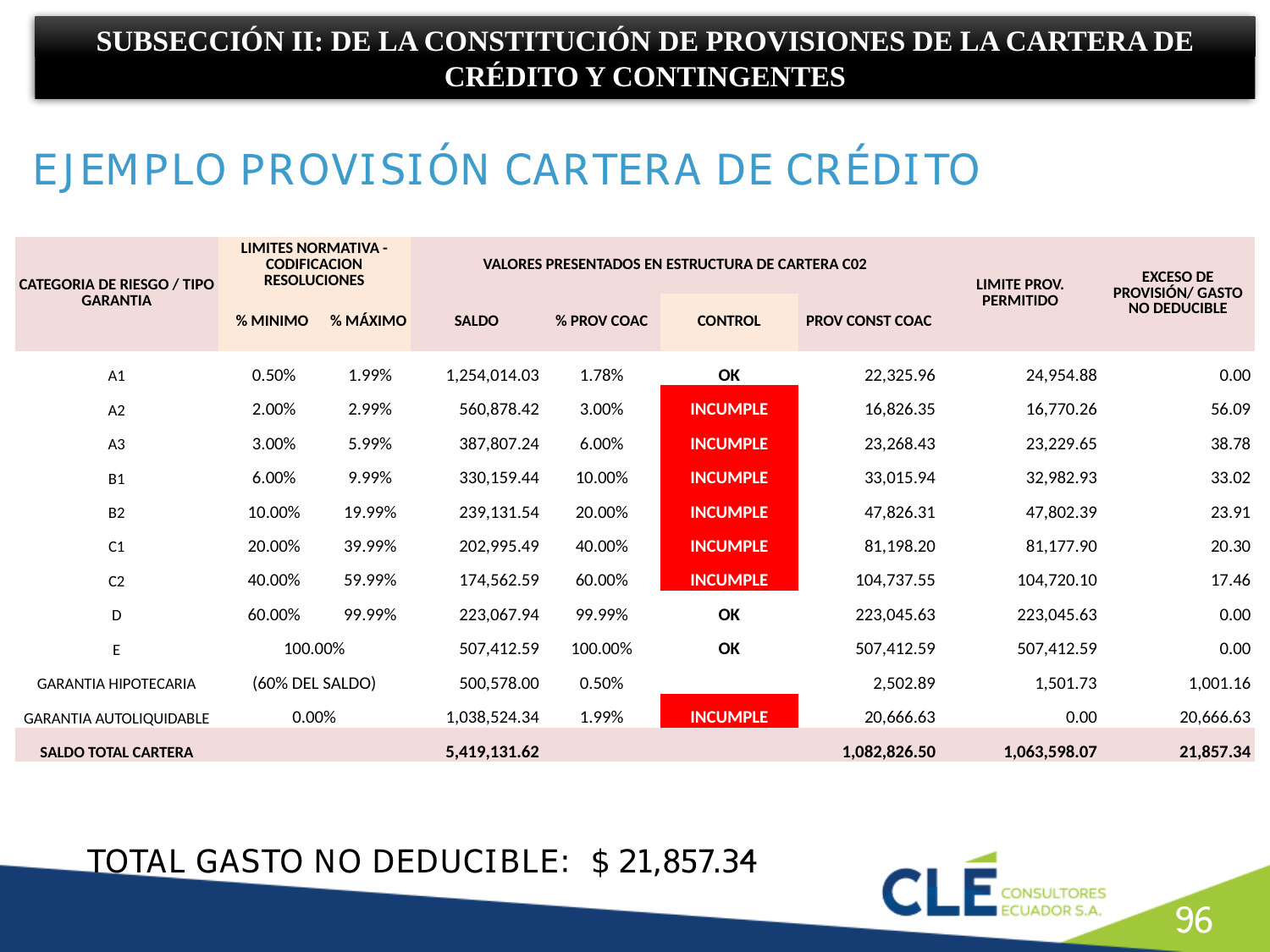

SUBSECCIÓN II: DE LA CONSTITUCIÓN DE PROVISIONES DE LA CARTERA DE CRÉDITO Y CONTINGENTES
EJEMPLO PROVISIÓN CARTERA DE CRÉDITO
| CATEGORIA DE RIESGO / TIPO GARANTIA | LIMITES NORMATIVA - CODIFICACION RESOLUCIONES |  |  | VALORES PRESENTADOS EN ESTRUCTURA DE CARTERA C02 |  |  |  | LIMITE PROV. PERMITIDO | EXCESO DE PROVISIÓN/ GASTO NO DEDUCIBLE |
| --- | --- | --- | --- | --- | --- | --- | --- | --- | --- |
|  | % MINIMO | % MÁXIMO | % MÁXIMO | SALDO | % PROV COAC | CONTROL | PROV CONST COAC |  |  |
| A1 | 0.50% | 1.99% | 1.99% | 1,254,014.03 | 1.78% | OK | 22,325.96 | 24,954.88 | 0.00 |
| A2 | 2.00% | 2.99% | 2.99% | 560,878.42 | 3.00% | INCUMPLE | 16,826.35 | 16,770.26 | 56.09 |
| A3 | 3.00% | 5.99% | 5.99% | 387,807.24 | 6.00% | INCUMPLE | 23,268.43 | 23,229.65 | 38.78 |
| B1 | 6.00% | 9.99% | 9.99% | 330,159.44 | 10.00% | INCUMPLE | 33,015.94 | 32,982.93 | 33.02 |
| B2 | 10.00% | 19.99% | 19.99% | 239,131.54 | 20.00% | INCUMPLE | 47,826.31 | 47,802.39 | 23.91 |
| C1 | 20.00% | 39.99% | 39.99% | 202,995.49 | 40.00% | INCUMPLE | 81,198.20 | 81,177.90 | 20.30 |
| C2 | 40.00% | 59.99% | 59.99% | 174,562.59 | 60.00% | INCUMPLE | 104,737.55 | 104,720.10 | 17.46 |
| D | 60.00% | 99.99% | 99.99% | 223,067.94 | 99.99% | OK | 223,045.63 | 223,045.63 | 0.00 |
| E | 100.00% |  |  | 507,412.59 | 100.00% | OK | 507,412.59 | 507,412.59 | 0.00 |
| GARANTIA HIPOTECARIA | (60% DEL SALDO) |  |  | 500,578.00 | 0.50% |  | 2,502.89 | 1,501.73 | 1,001.16 |
| GARANTIA AUTOLIQUIDABLE | 0.00% |  |  | 1,038,524.34 | 1.99% | INCUMPLE | 20,666.63 | 0.00 | 20,666.63 |
| SALDO TOTAL CARTERA |  |  |  | 5,419,131.62 |  |  | 1,082,826.50 | 1,063,598.07 | 21,857.34 |
TOTAL GASTO NO DEDUCIBLE:  $ 21,857.34
96